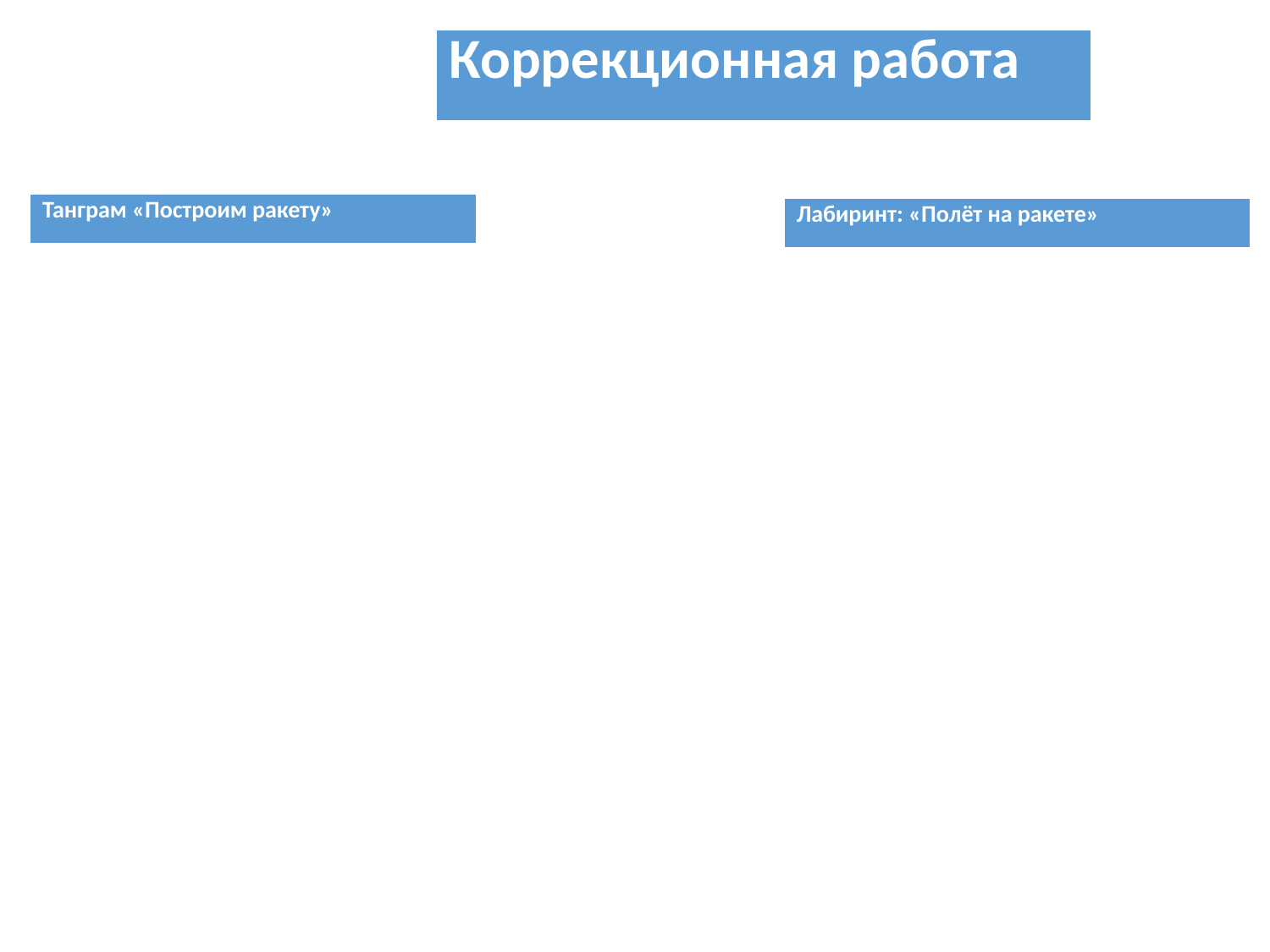

| Коррекционная работа |
| --- |
| Танграм «Построим ракету» |
| --- |
| Лабиринт: «Полёт на ракете» |
| --- |